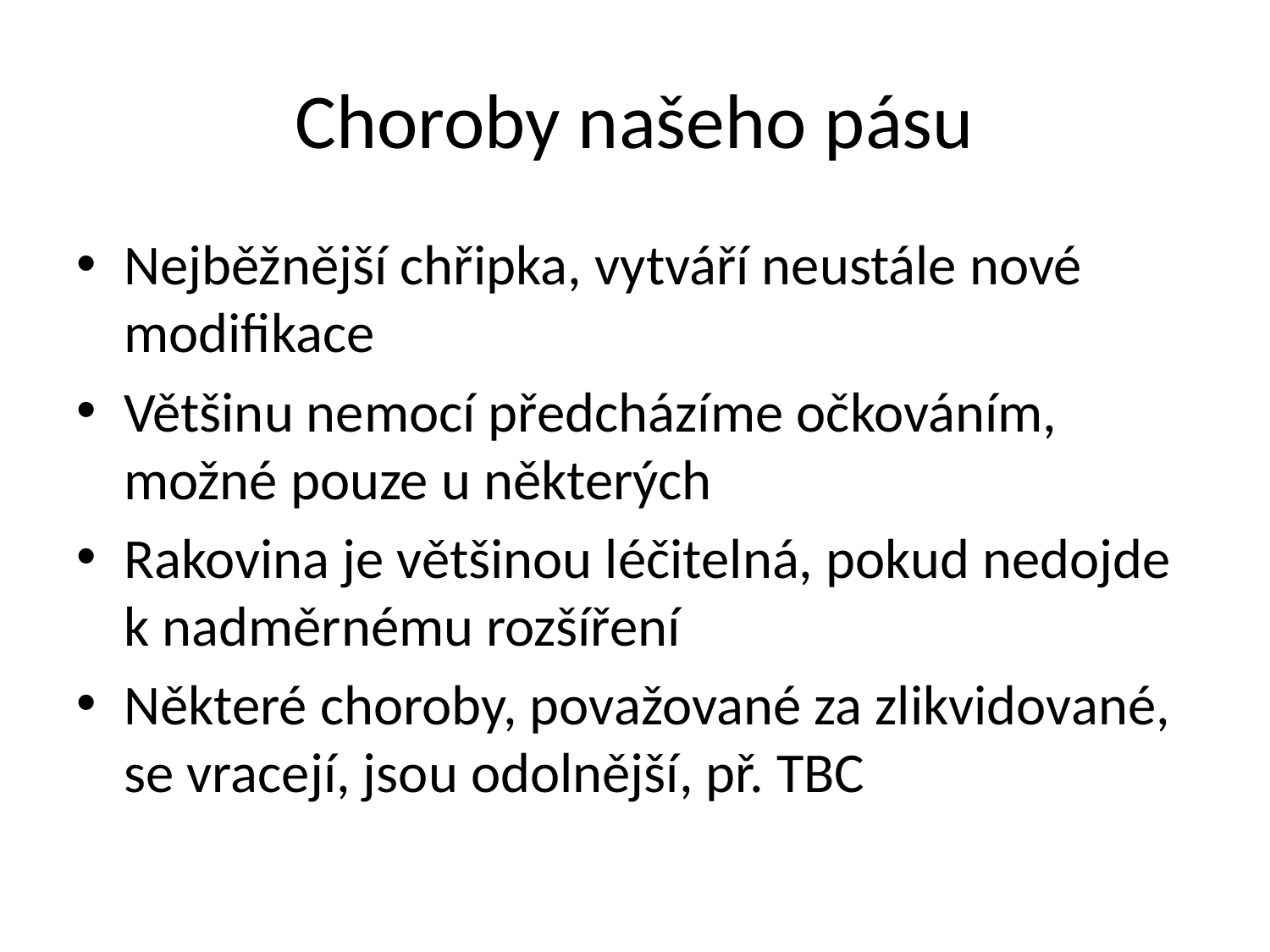

# Choroby našeho pásu
Nejběžnější chřipka, vytváří neustále nové modifikace
Většinu nemocí předcházíme očkováním, možné pouze u některých
Rakovina je většinou léčitelná, pokud nedojde k nadměrnému rozšíření
Některé choroby, považované za zlikvidované, se vracejí, jsou odolnější, př. TBC